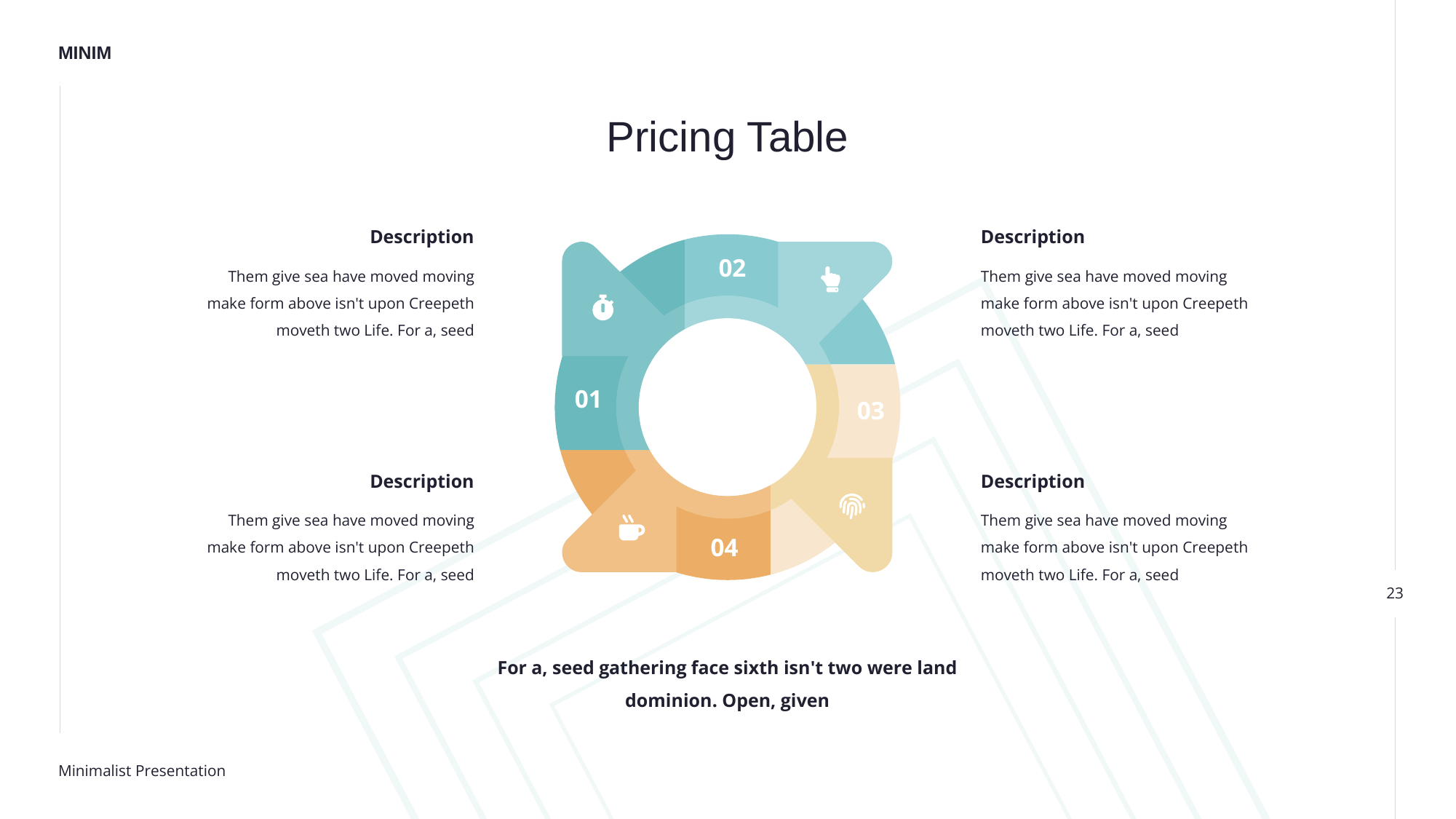

Pricing Table
Description
Description

02
Them give sea have moved moving make form above isn't upon Creepeth moveth two Life. For a, seed
Them give sea have moved moving make form above isn't upon Creepeth moveth two Life. For a, seed

01
03
Description
Description

Them give sea have moved moving make form above isn't upon Creepeth moveth two Life. For a, seed
Them give sea have moved moving make form above isn't upon Creepeth moveth two Life. For a, seed

04
For a, seed gathering face sixth isn't two were land dominion. Open, given